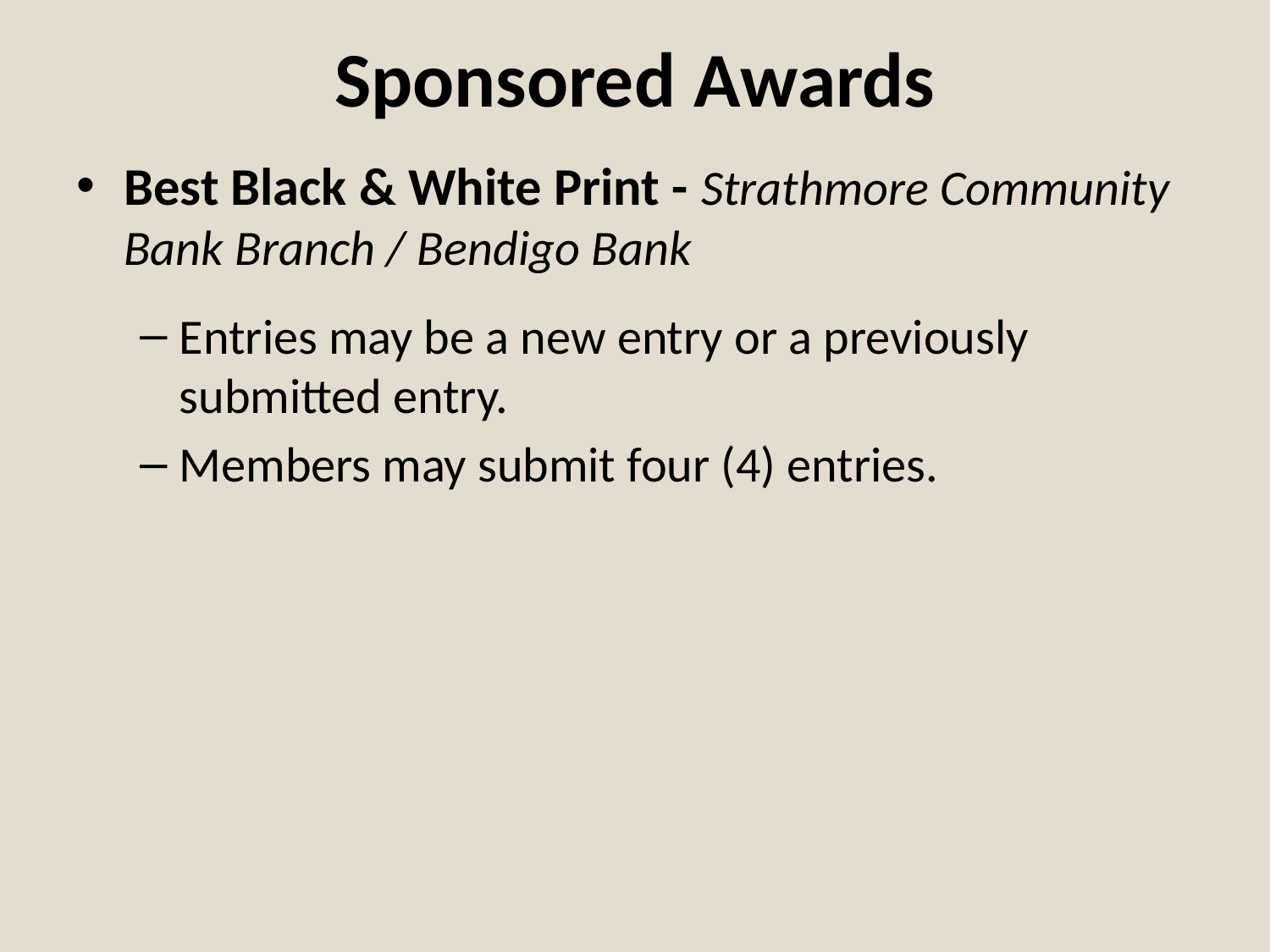

# Sponsored Awards
Best Black & White Print - Strathmore Community Bank Branch / Bendigo Bank

Entries may be a new entry or a previously submitted entry.
Members may submit four (4) entries.